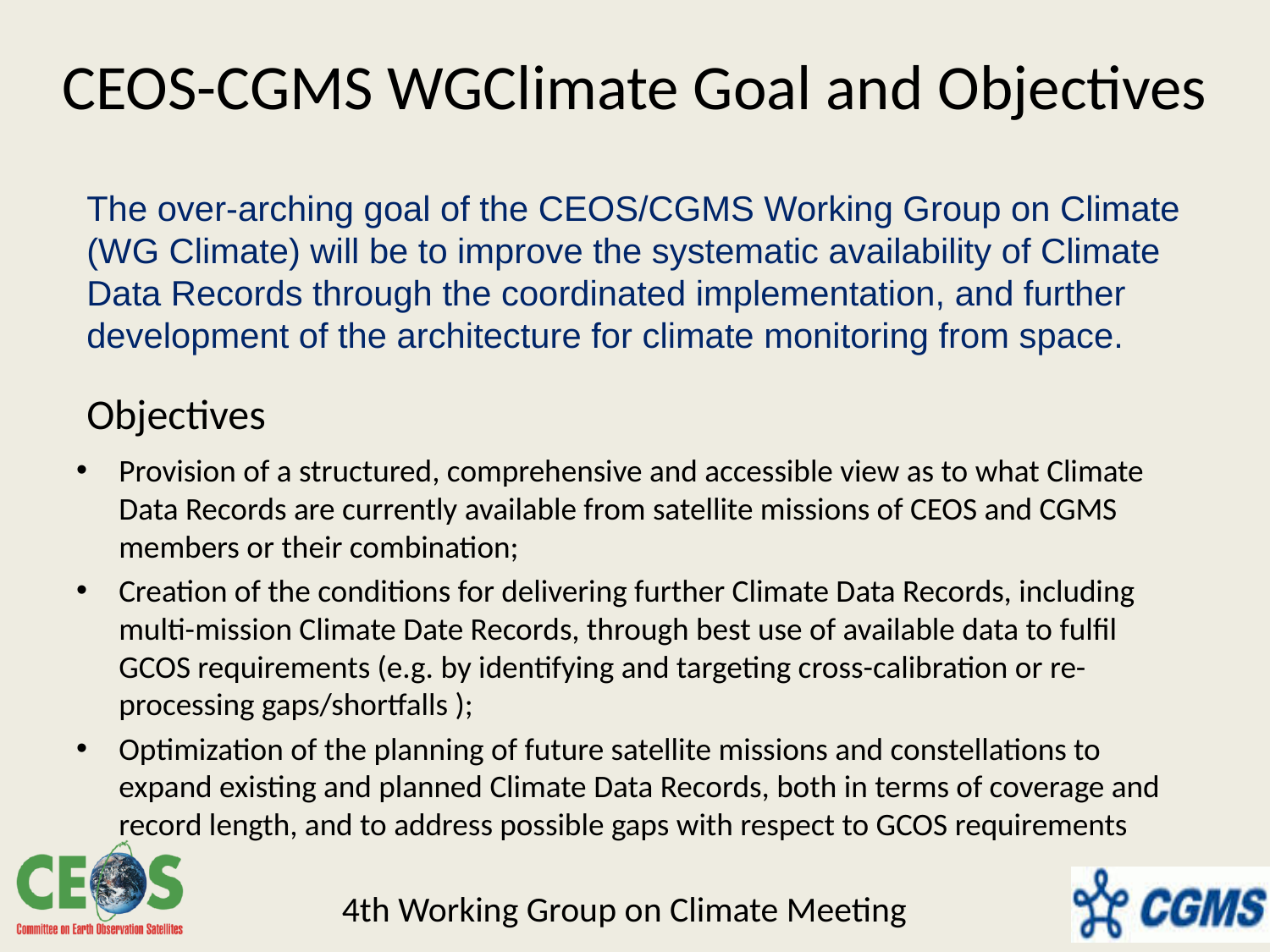

# CEOS-CGMS WGClimate Goal and Objectives
The over-arching goal of the CEOS/CGMS Working Group on Climate (WG Climate) will be to improve the systematic availability of Climate Data Records through the coordinated implementation, and further development of the architecture for climate monitoring from space.
Objectives
Provision of a structured, comprehensive and accessible view as to what Climate Data Records are currently available from satellite missions of CEOS and CGMS members or their combination;
Creation of the conditions for delivering further Climate Data Records, including multi-mission Climate Date Records, through best use of available data to fulfil GCOS requirements (e.g. by identifying and targeting cross-calibration or re-processing gaps/shortfalls );
Optimization of the planning of future satellite missions and constellations to expand existing and planned Climate Data Records, both in terms of coverage and record length, and to address possible gaps with respect to GCOS requirements
4th Working Group on Climate Meeting